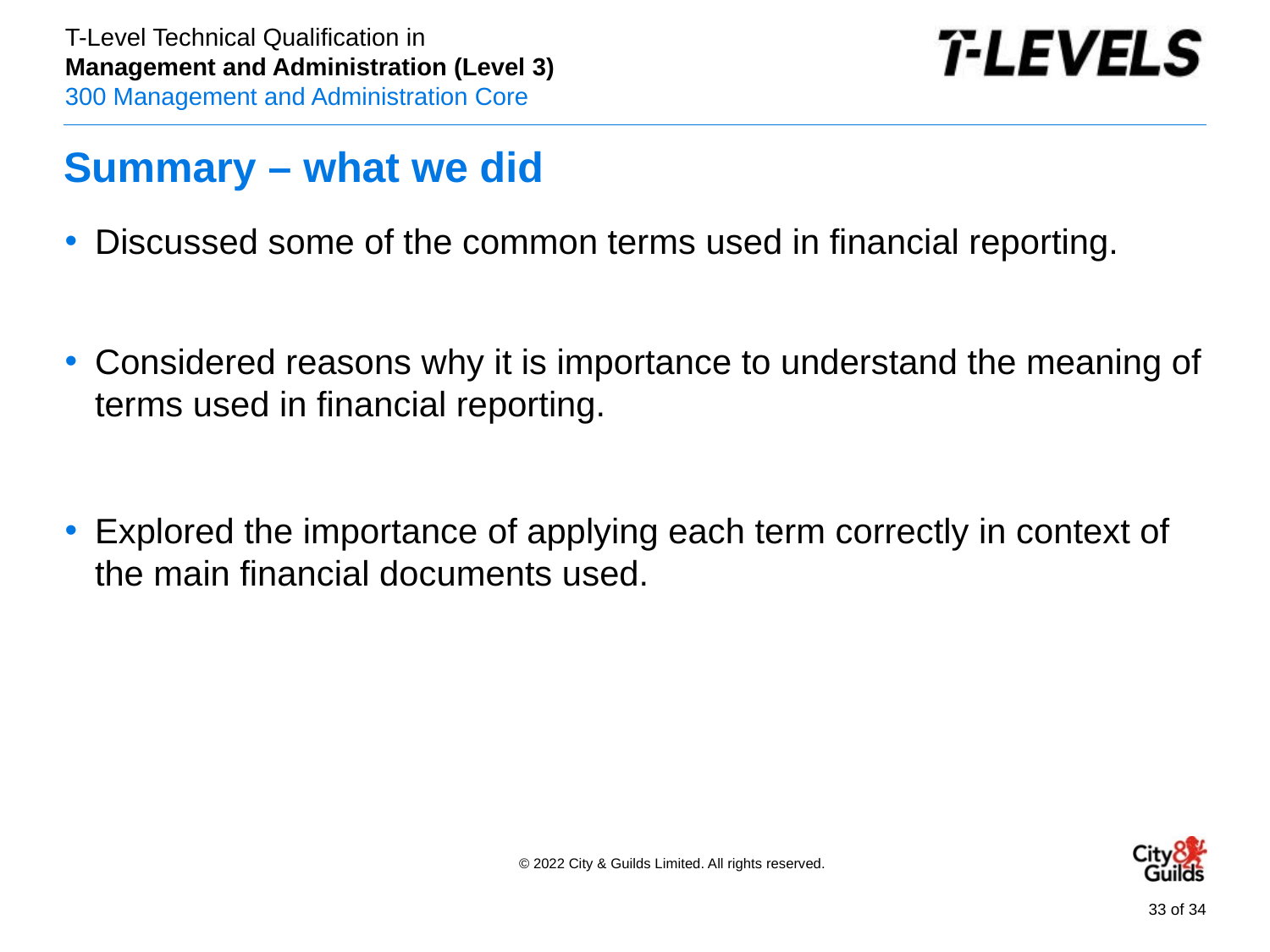

# Summary – what we did
Discussed some of the common terms used in financial reporting.

Considered reasons why it is importance to understand the meaning of terms used in financial reporting.

Explored the importance of applying each term correctly in context of the main financial documents used.